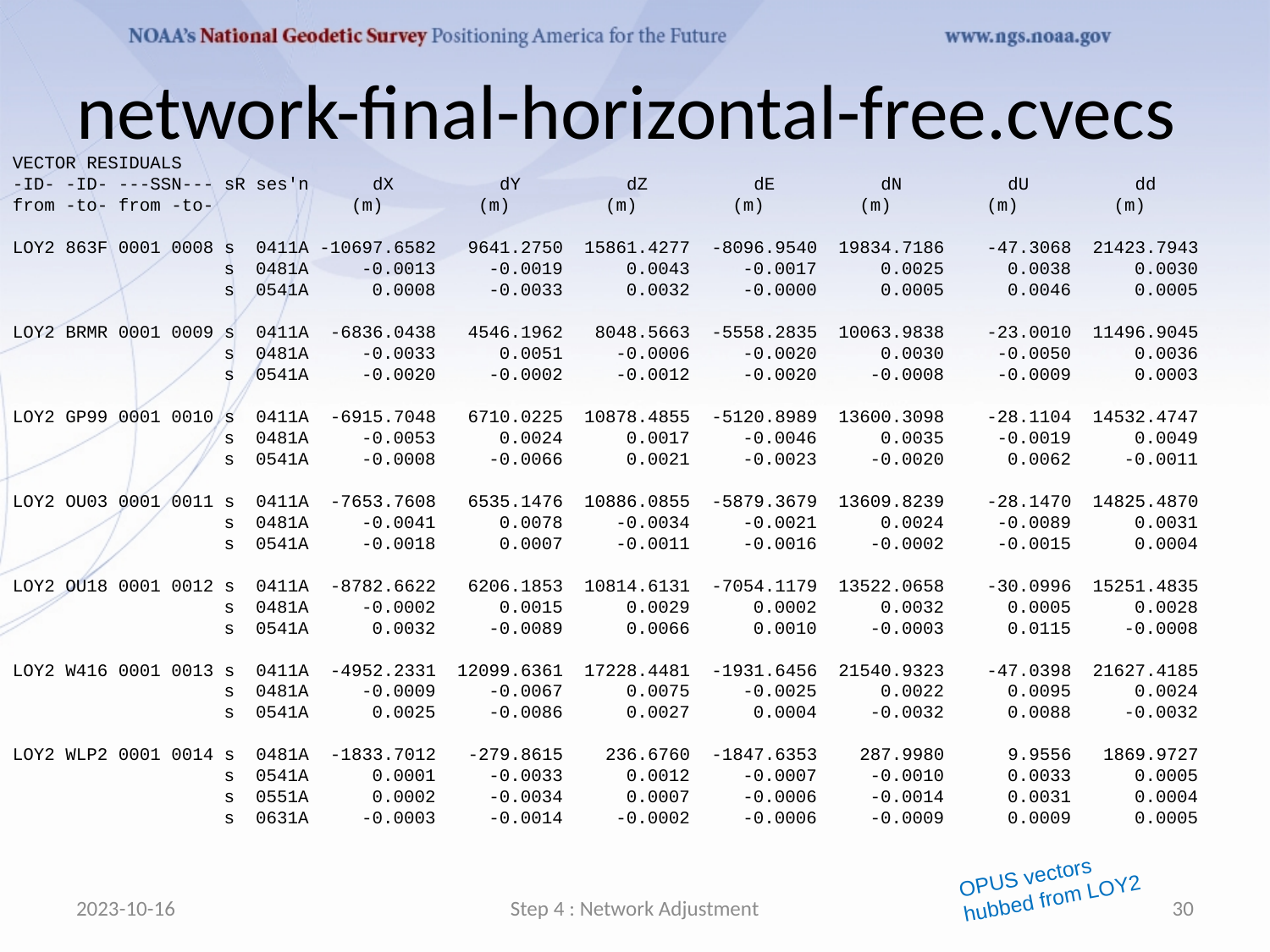

# network-final-horizontal-free.cvecs
VECTOR RESIDUALS
-ID- -ID- ---SSN--- sR ses'n      dX          dY          dZ          dE          dN          dU          dd
from -to- from -to-             (m)         (m)         (m)         (m)         (m)         (m)         (m)

LOY2 863F 0001 0008 s  0411A -10697.6582   9641.2750  15861.4277  -8096.9540  19834.7186    -47.3068  21423.7943
                    s  0481A     -0.0013     -0.0019      0.0043     -0.0017      0.0025      0.0038      0.0030
                    s  0541A      0.0008     -0.0033      0.0032     -0.0000      0.0005      0.0046      0.0005

LOY2 BRMR 0001 0009 s  0411A  -6836.0438   4546.1962   8048.5663  -5558.2835  10063.9838    -23.0010  11496.9045
                    s  0481A     -0.0033      0.0051     -0.0006     -0.0020      0.0030     -0.0050      0.0036
                    s  0541A     -0.0020     -0.0002     -0.0012     -0.0020     -0.0008     -0.0009      0.0003

LOY2 GP99 0001 0010 s  0411A  -6915.7048   6710.0225  10878.4855  -5120.8989  13600.3098    -28.1104  14532.4747
                    s  0481A     -0.0053      0.0024      0.0017     -0.0046      0.0035     -0.0019      0.0049
                    s  0541A     -0.0008     -0.0066      0.0021     -0.0023     -0.0020      0.0062     -0.0011

LOY2 OU03 0001 0011 s  0411A  -7653.7608   6535.1476  10886.0855  -5879.3679  13609.8239    -28.1470  14825.4870
                    s  0481A     -0.0041      0.0078     -0.0034     -0.0021      0.0024     -0.0089      0.0031
                    s  0541A     -0.0018      0.0007     -0.0011     -0.0016     -0.0002     -0.0015      0.0004

LOY2 OU18 0001 0012 s  0411A  -8782.6622   6206.1853  10814.6131  -7054.1179  13522.0658    -30.0996  15251.4835
                    s  0481A     -0.0002      0.0015      0.0029      0.0002      0.0032      0.0005      0.0028
                    s  0541A      0.0032     -0.0089      0.0066      0.0010     -0.0003      0.0115     -0.0008

LOY2 W416 0001 0013 s  0411A  -4952.2331  12099.6361  17228.4481  -1931.6456  21540.9323    -47.0398  21627.4185
                    s  0481A     -0.0009     -0.0067      0.0075     -0.0025      0.0022      0.0095      0.0024
                    s  0541A      0.0025     -0.0086      0.0027      0.0004     -0.0032      0.0088     -0.0032

LOY2 WLP2 0001 0014 s  0481A  -1833.7012   -279.8615    236.6760  -1847.6353    287.9980      9.9556   1869.9727
                    s  0541A      0.0001     -0.0033      0.0012     -0.0007     -0.0010      0.0033      0.0005
                    s  0551A      0.0002     -0.0034      0.0007     -0.0006     -0.0014      0.0031      0.0004
                    s  0631A     -0.0003     -0.0014     -0.0002     -0.0006     -0.0009      0.0009      0.0005
OPUS vectors
hubbed from LOY2
2023-10-16
Step 4 : Network Adjustment
30